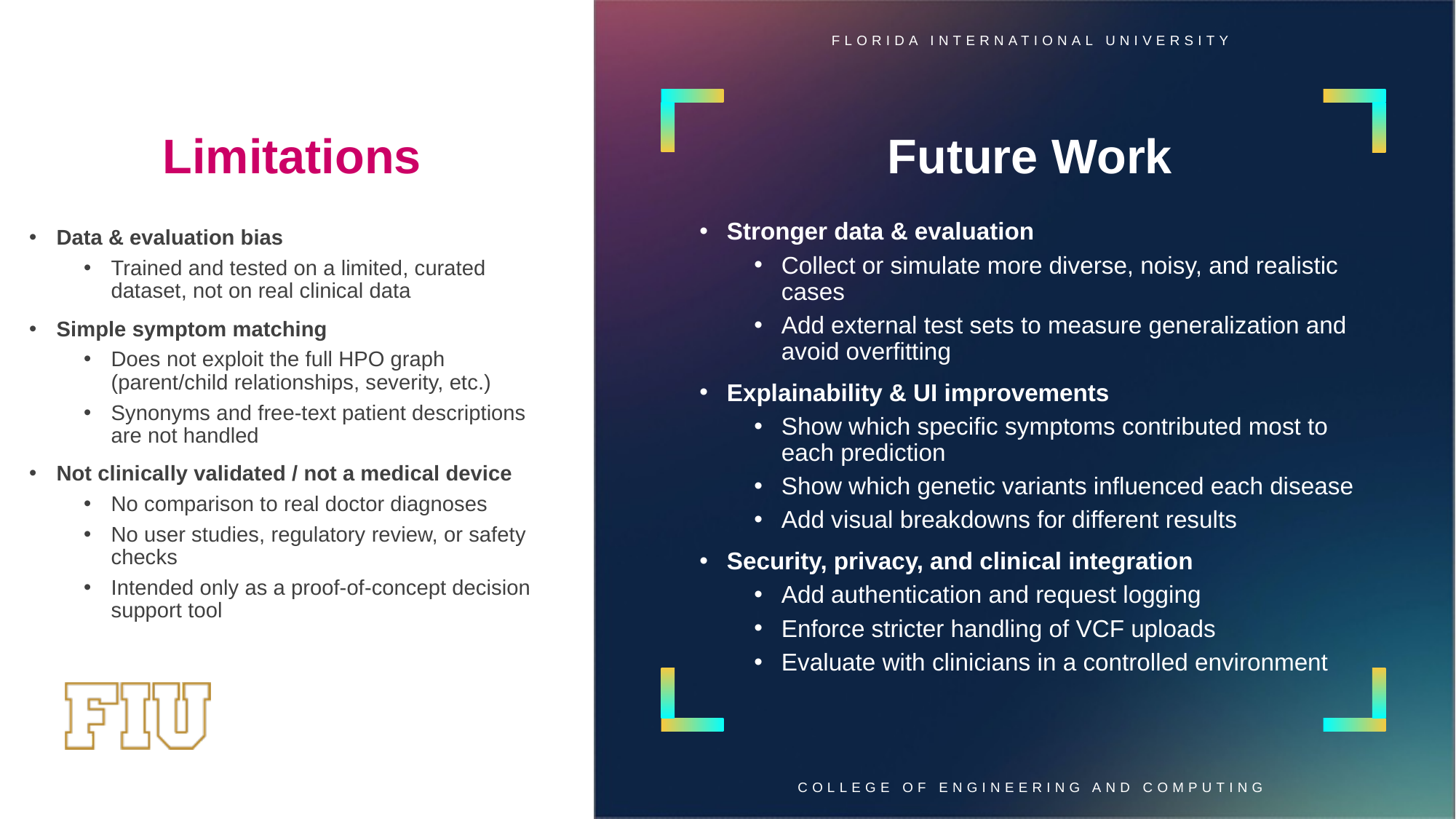

Limitations
# Future Work
Stronger data & evaluation
Collect or simulate more diverse, noisy, and realistic cases
Add external test sets to measure generalization and avoid overfitting
Explainability & UI improvements
Show which specific symptoms contributed most to each prediction
Show which genetic variants influenced each disease
Add visual breakdowns for different results
Security, privacy, and clinical integration
Add authentication and request logging
Enforce stricter handling of VCF uploads
Evaluate with clinicians in a controlled environment

Data & evaluation bias
Trained and tested on a limited, curated dataset, not on real clinical data
Simple symptom matching
Does not exploit the full HPO graph (parent/child relationships, severity, etc.)
Synonyms and free-text patient descriptions are not handled
Not clinically validated / not a medical device
No comparison to real doctor diagnoses
No user studies, regulatory review, or safety checks
Intended only as a proof-of-concept decision support tool